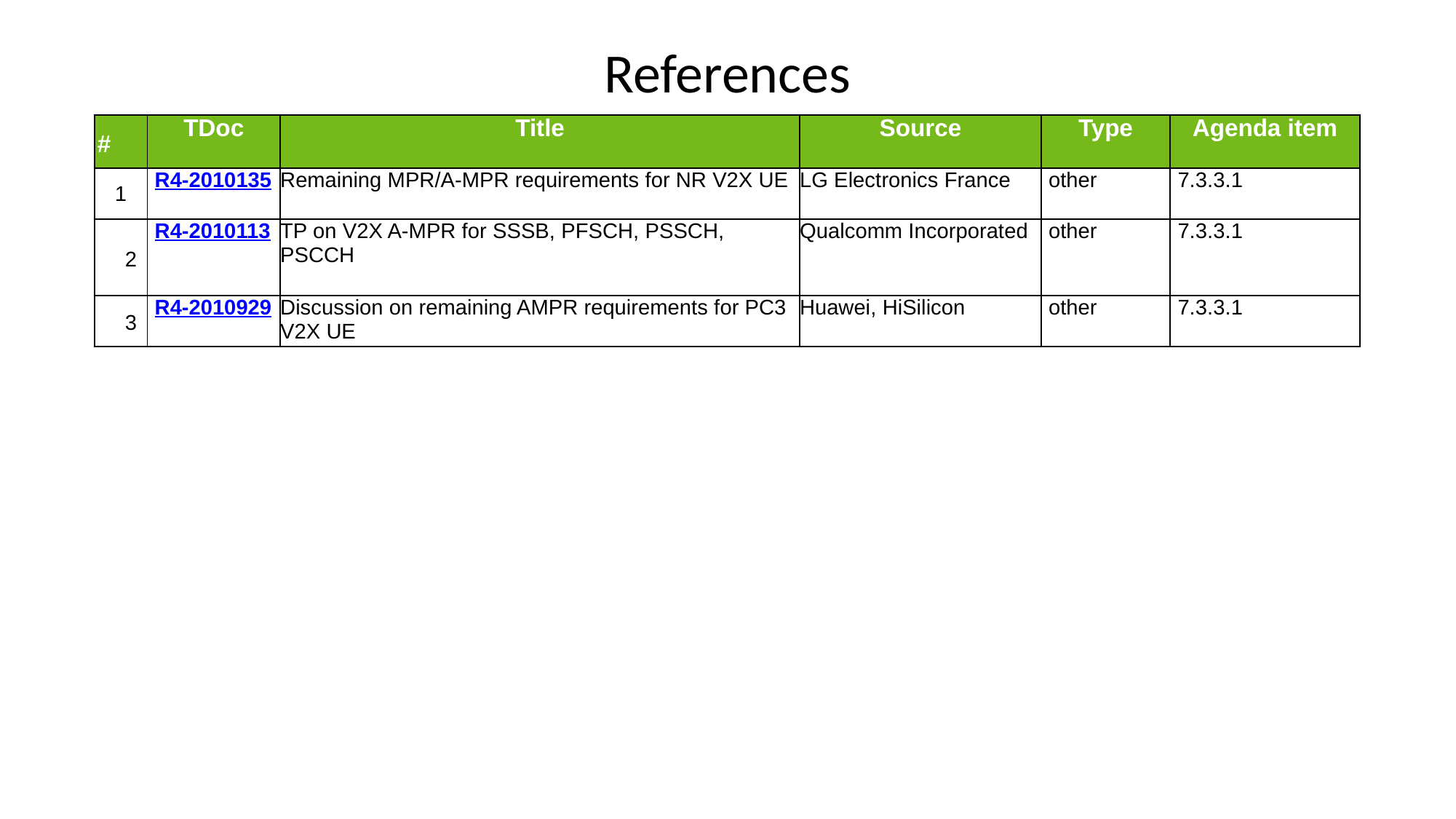

# References
| # | TDoc | Title | Source | Type | Agenda item |
| --- | --- | --- | --- | --- | --- |
| 1 | R4-2010135 | Remaining MPR/A-MPR requirements for NR V2X UE | LG Electronics France | other | 7.3.3.1 |
| 2 | R4-2010113 | TP on V2X A-MPR for SSSB, PFSCH, PSSCH, PSCCH | Qualcomm Incorporated | other | 7.3.3.1 |
| 3 | R4-2010929 | Discussion on remaining AMPR requirements for PC3 V2X UE | Huawei, HiSilicon | other | 7.3.3.1 |